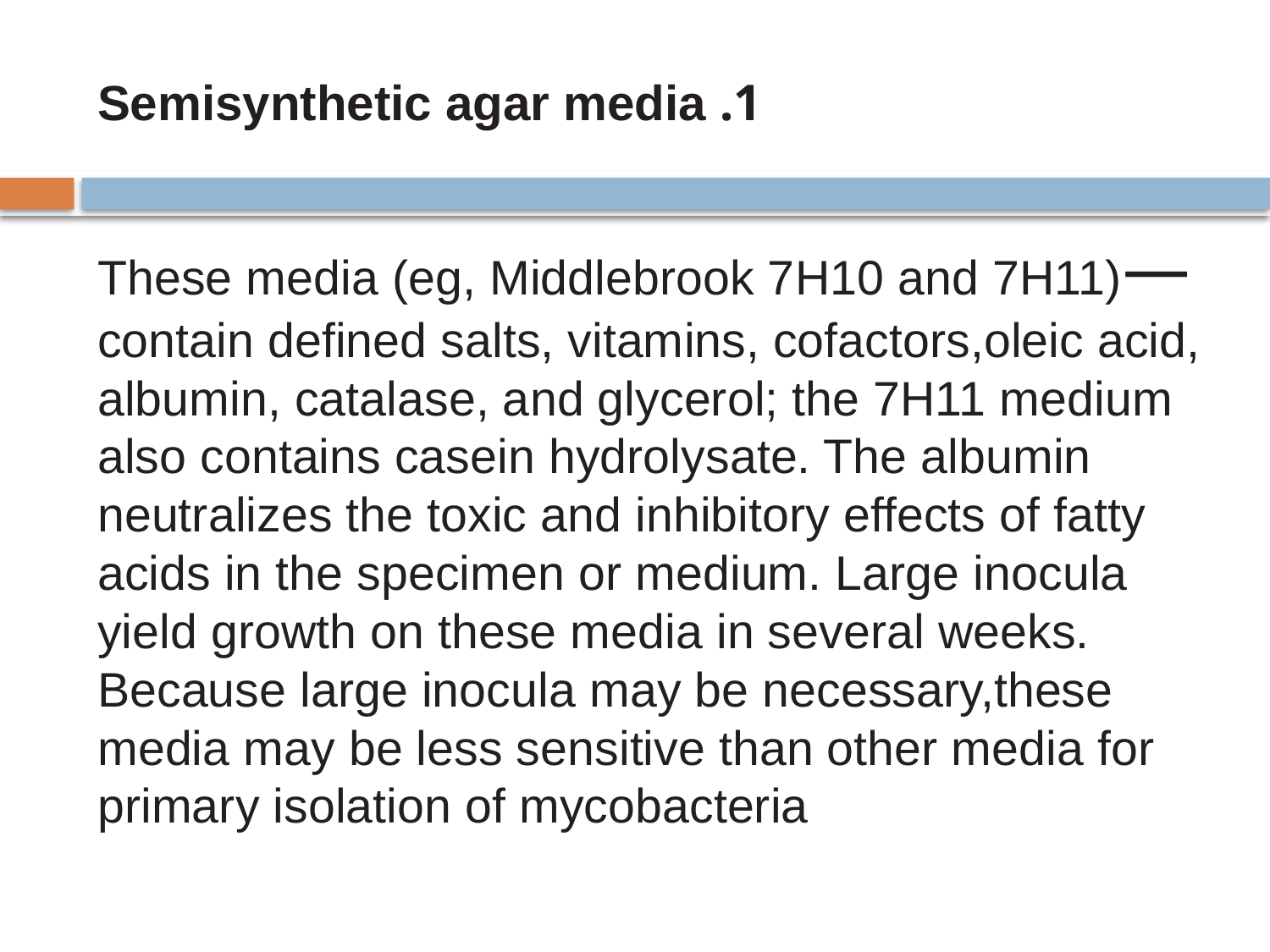

# 1. Semisynthetic agar media
—These media (eg, Middlebrook 7H10 and 7H11) contain defined salts, vitamins, cofactors,oleic acid, albumin, catalase, and glycerol; the 7H11 medium also contains casein hydrolysate. The albumin neutralizes the toxic and inhibitory effects of fatty acids in the specimen or medium. Large inocula yield growth on these media in several weeks. Because large inocula may be necessary,these media may be less sensitive than other media for primary isolation of mycobacteria